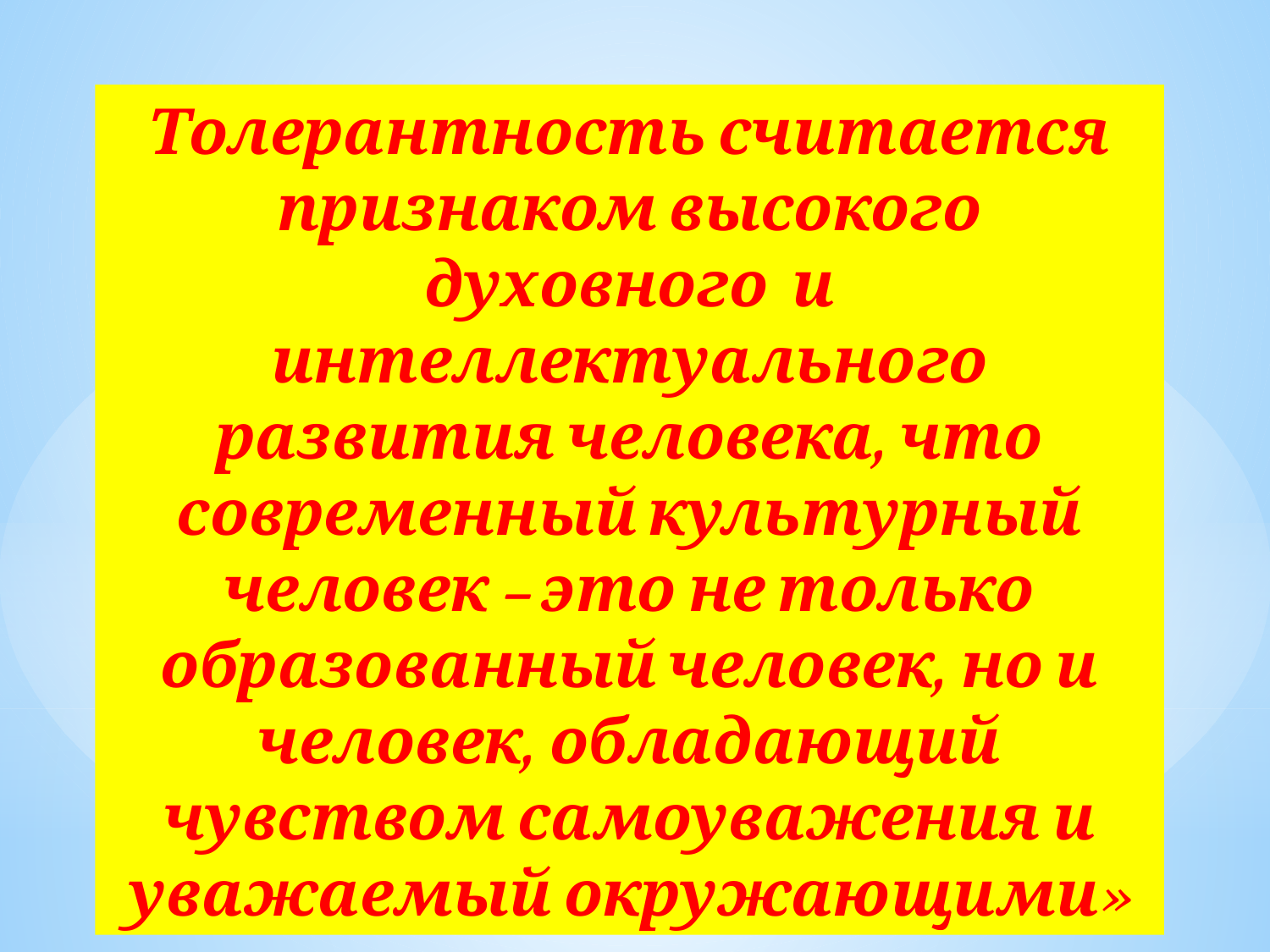

Толерантность считается признаком высокого духовного  и интеллектуального развития человека, что современный культурный человек – это не только образованный человек, но и человек, обладающий чувством самоуважения и уважаемый окружающими»
6